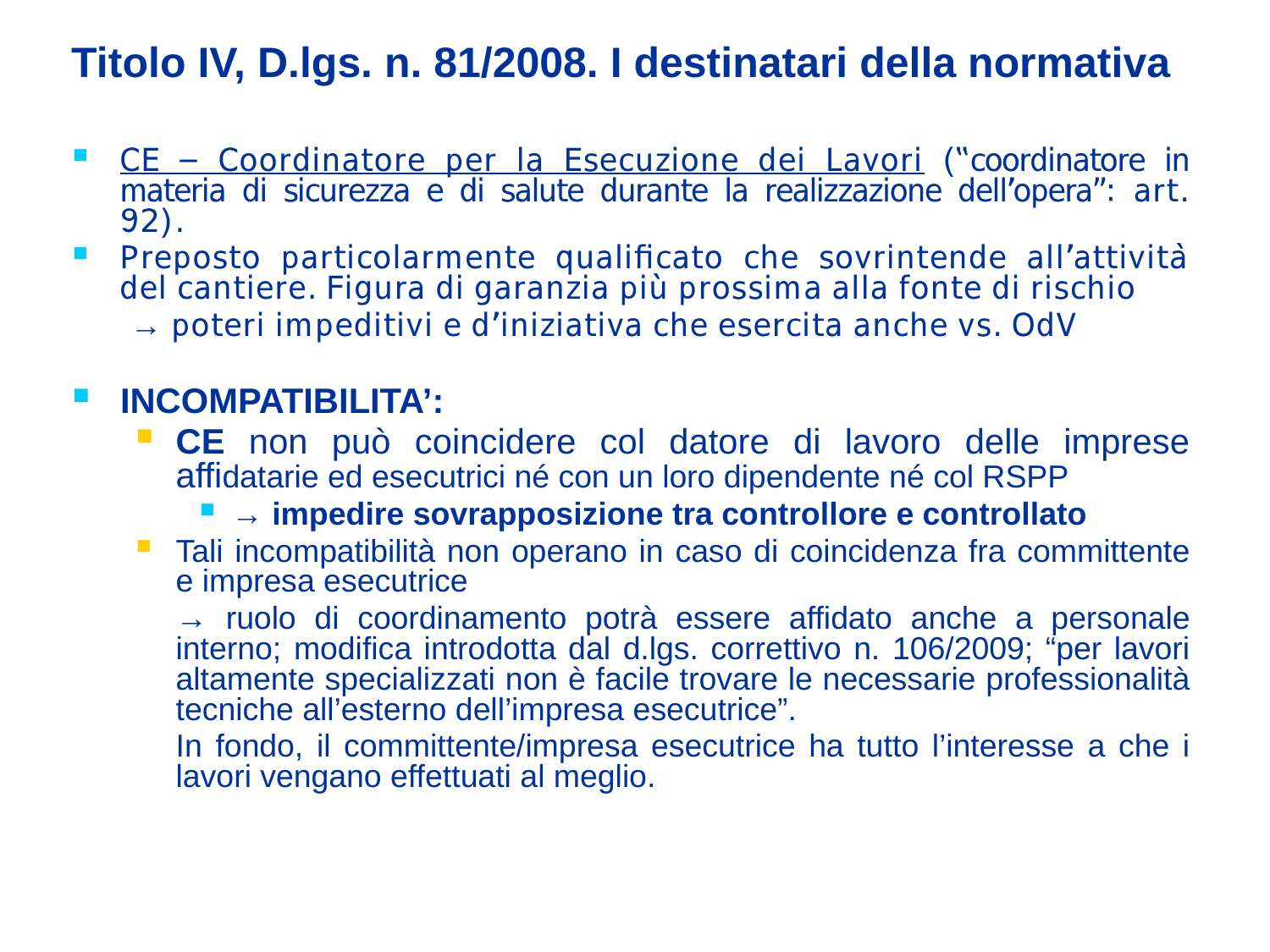

# Titolo IV, D.lgs. n. 81/2008. I destinatari della normativa

CE – Coordinatore per la Esecuzione dei Lavori (“coordinatore in materia di sicurezza e di salute durante la realizzazione dell’opera”: art. 92).
Preposto particolarmente qualificato che sovrintende all’attività del cantiere. Figura di garanzia più prossima alla fonte di rischio
	 → poteri impeditivi e d’iniziativa che esercita anche vs. OdV

INCOMPATIBILITA’:
CE non può coincidere col datore di lavoro delle imprese affidatarie ed esecutrici né con un loro dipendente né col RSPP
→ impedire sovrapposizione tra controllore e controllato
Tali incompatibilità non operano in caso di coincidenza fra committente e impresa esecutrice
	→ ruolo di coordinamento potrà essere affidato anche a personale interno; modifica introdotta dal d.lgs. correttivo n. 106/2009; “per lavori altamente specializzati non è facile trovare le necessarie professionalità tecniche all’esterno dell’impresa esecutrice”.
	In fondo, il committente/impresa esecutrice ha tutto l’interesse a che i lavori vengano effettuati al meglio.